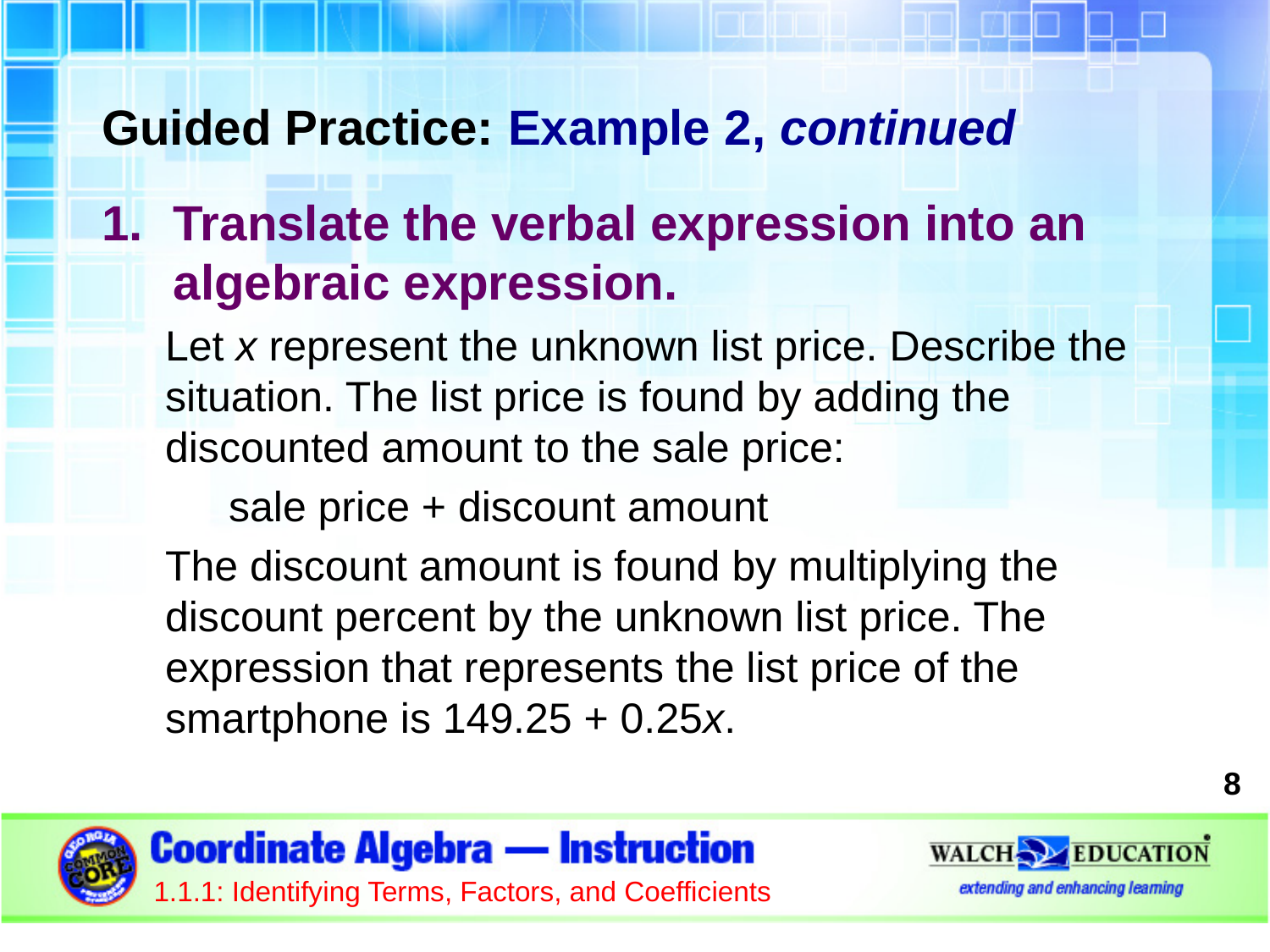

Guided Practice: Example 2, continued

Translate the verbal expression into an algebraic expression.
Let x represent the unknown list price. Describe the situation. The list price is found by adding the discounted amount to the sale price:
sale price + discount amount
The discount amount is found by multiplying the discount percent by the unknown list price. The expression that represents the list price of the smartphone is 149.25 + 0.25x.
8
1.1.1: Identifying Terms, Factors, and Coefficients